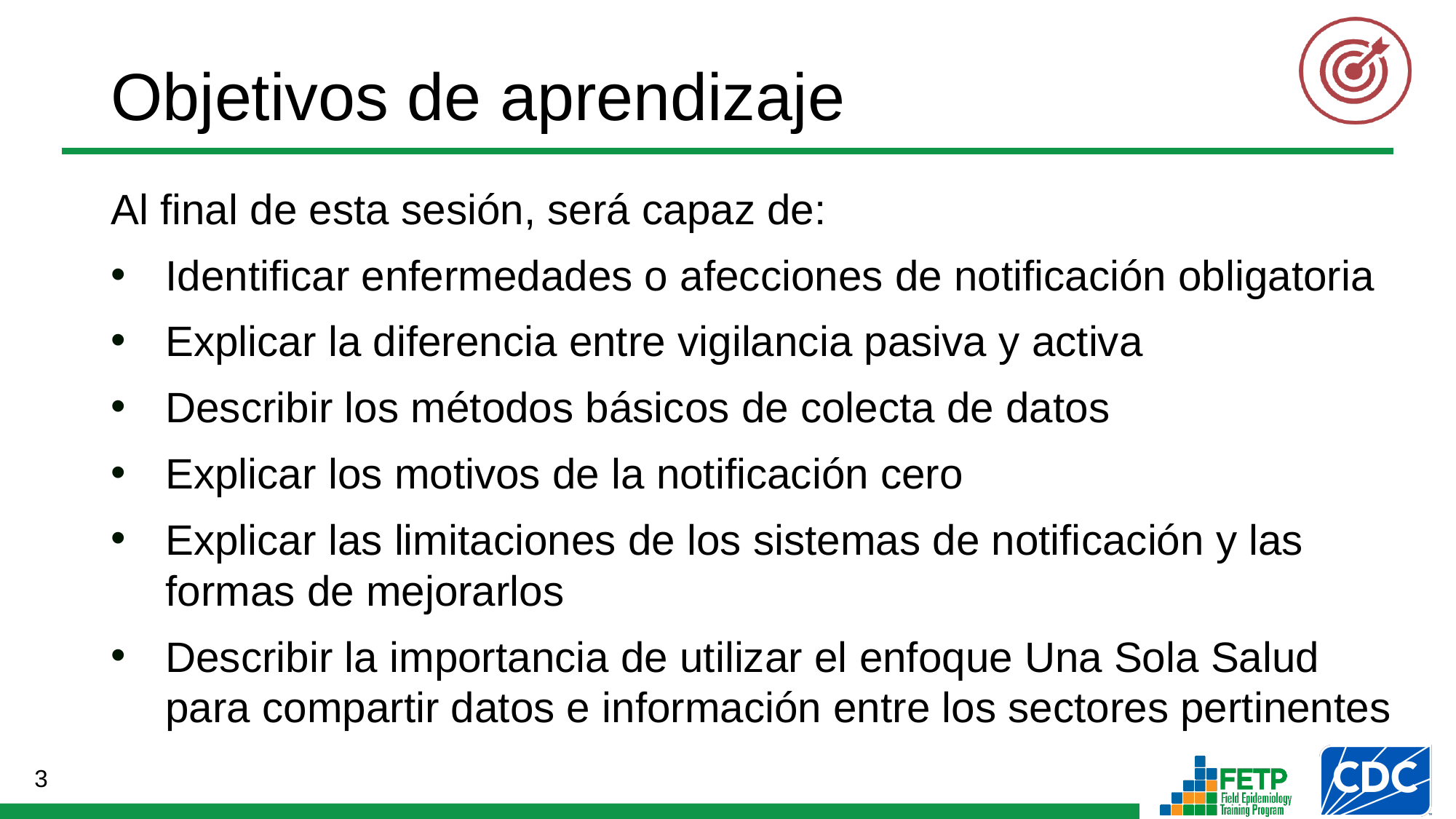

Al final de esta sesión, será capaz de:
Identificar enfermedades o afecciones de notificación obligatoria
Explicar la diferencia entre vigilancia pasiva y activa
Describir los métodos básicos de colecta de datos
Explicar los motivos de la notificación cero
Explicar las limitaciones de los sistemas de notificación y las formas de mejorarlos
Describir la importancia de utilizar el enfoque Una Sola Salud para compartir datos e información entre los sectores pertinentes